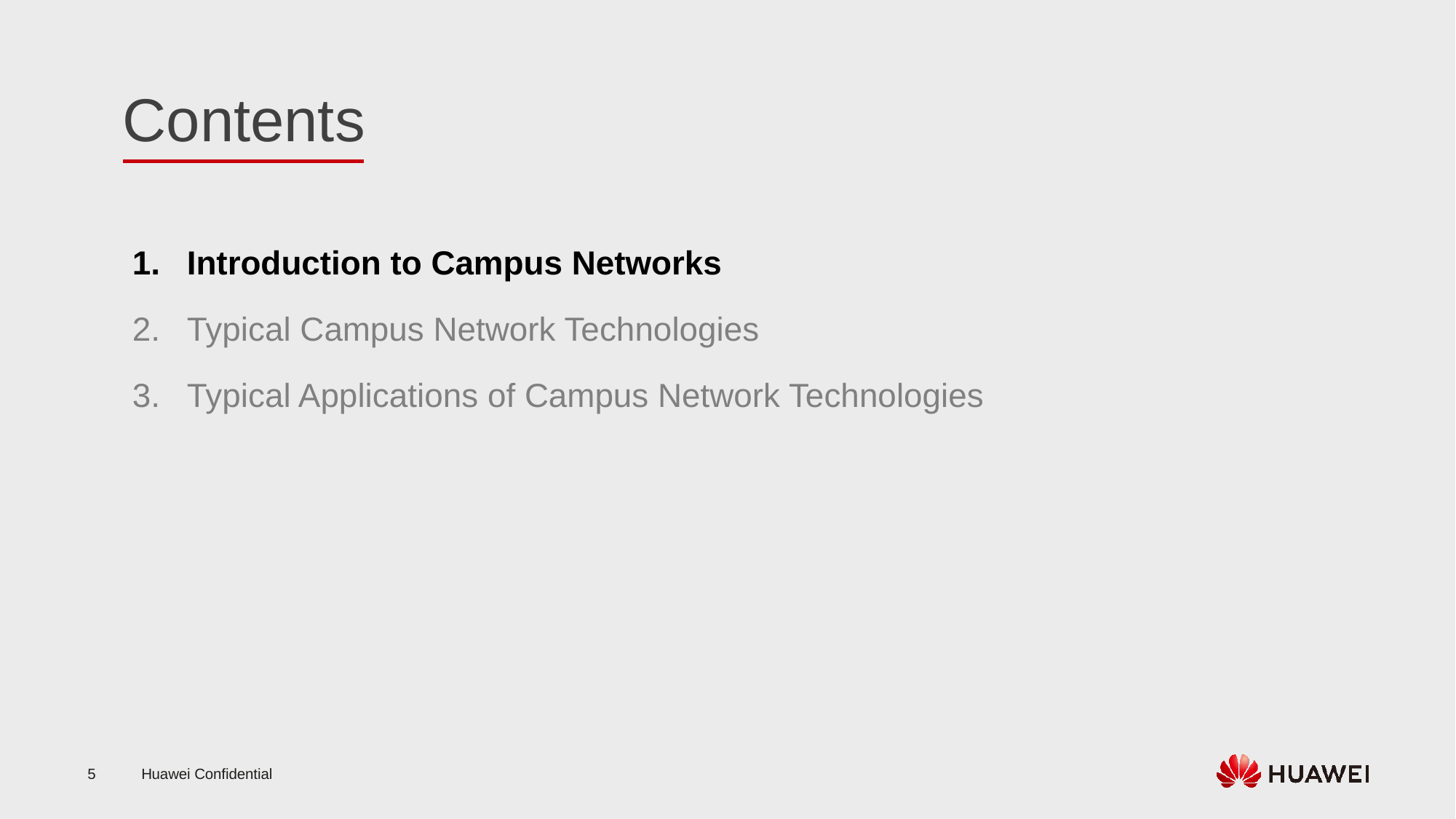

Introduction to Campus Networks
Typical Campus Network Technologies
Typical Applications of Campus Network Technologies